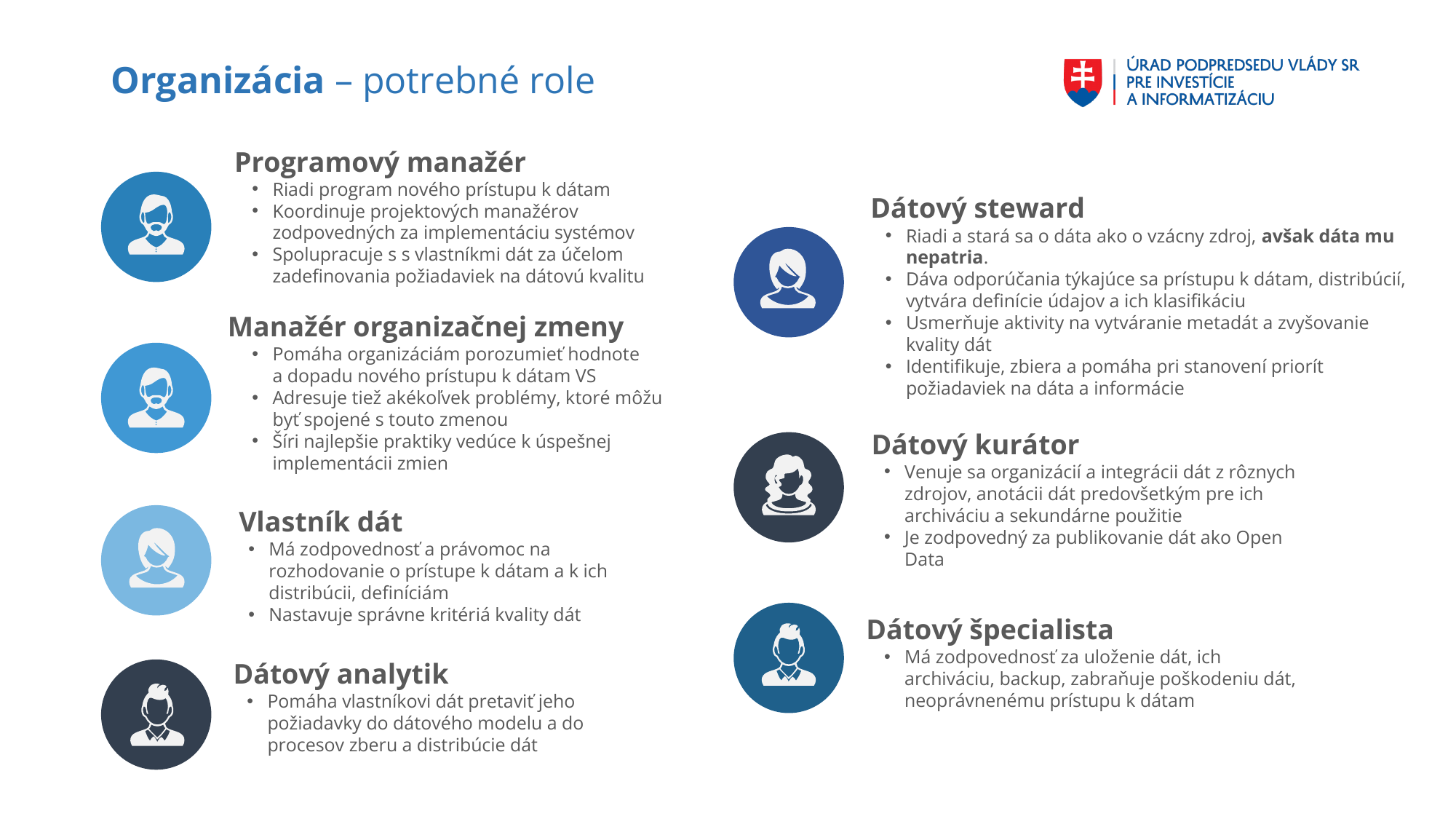

# Organizácia – potrebné role
Programový manažér

Riadi program nového prístupu k dátam
Koordinuje projektových manažérov zodpovedných za implementáciu systémov
Spolupracuje s s vlastníkmi dát za účelom zadefinovania požiadaviek na dátovú kvalitu
Dátový steward

Riadi a stará sa o dáta ako o vzácny zdroj, avšak dáta mu nepatria.
Dáva odporúčania týkajúce sa prístupu k dátam, distribúcií, vytvára definície údajov a ich klasifikáciu
Usmerňuje aktivity na vytváranie metadát a zvyšovanie kvality dát
Identifikuje, zbiera a pomáha pri stanovení priorít požiadaviek na dáta a informácie

Manažér organizačnej zmeny
Pomáha organizáciám porozumieť hodnote a dopadu nového prístupu k dátam VS
Adresuje tiež akékoľvek problémy, ktoré môžu byť spojené s touto zmenou
Šíri najlepšie praktiky vedúce k úspešnej implementácii zmien

Dátový kurátor

Venuje sa organizácií a integrácii dát z rôznych zdrojov, anotácii dát predovšetkým pre ich archiváciu a sekundárne použitie
Je zodpovedný za publikovanie dát ako Open Data
Vlastník dát

Má zodpovednosť a právomoc na rozhodovanie o prístupe k dátam a k ich distribúcii, definíciám
Nastavuje správne kritériá kvality dát

Dátový špecialista

Má zodpovednosť za uloženie dát, ich archiváciu, backup, zabraňuje poškodeniu dát, neoprávnenému prístupu k dátam
Dátový analytik

Pomáha vlastníkovi dát pretaviť jeho požiadavky do dátového modelu a do procesov zberu a distribúcie dát